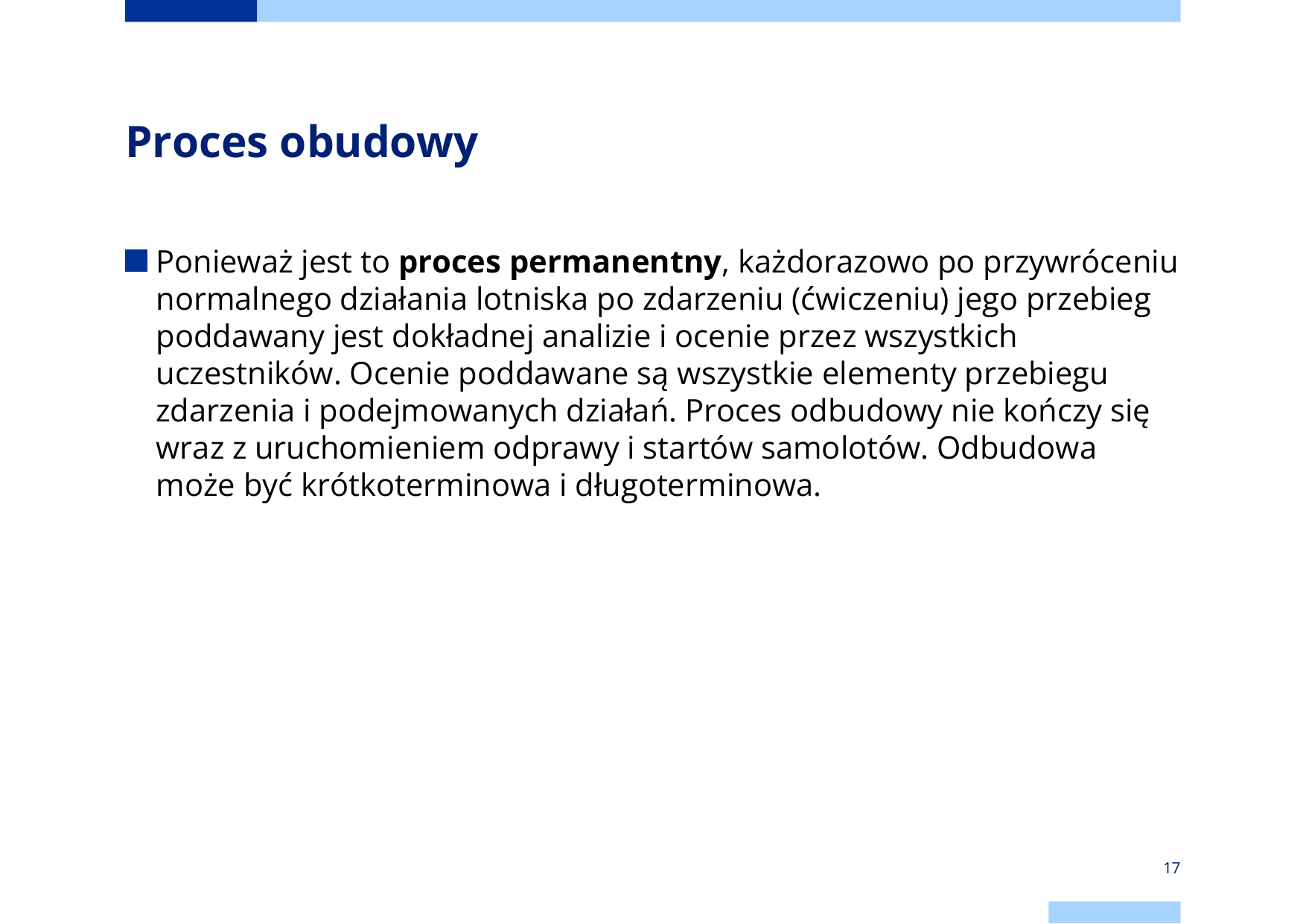

# Proces obudowy
Ponieważ jest to proces permanentny, każdorazowo po przywróceniu normalnego działania lotniska po zdarzeniu (ćwiczeniu) jego przebieg poddawany jest dokładnej analizie i ocenie przez wszystkich uczestników. Ocenie poddawane są wszystkie elementy przebiegu zdarzenia i podejmowanych działań. Proces odbudowy nie kończy się wraz z uruchomieniem odprawy i startów samolotów. Odbudowa może być krótkoterminowa i długoterminowa.

17